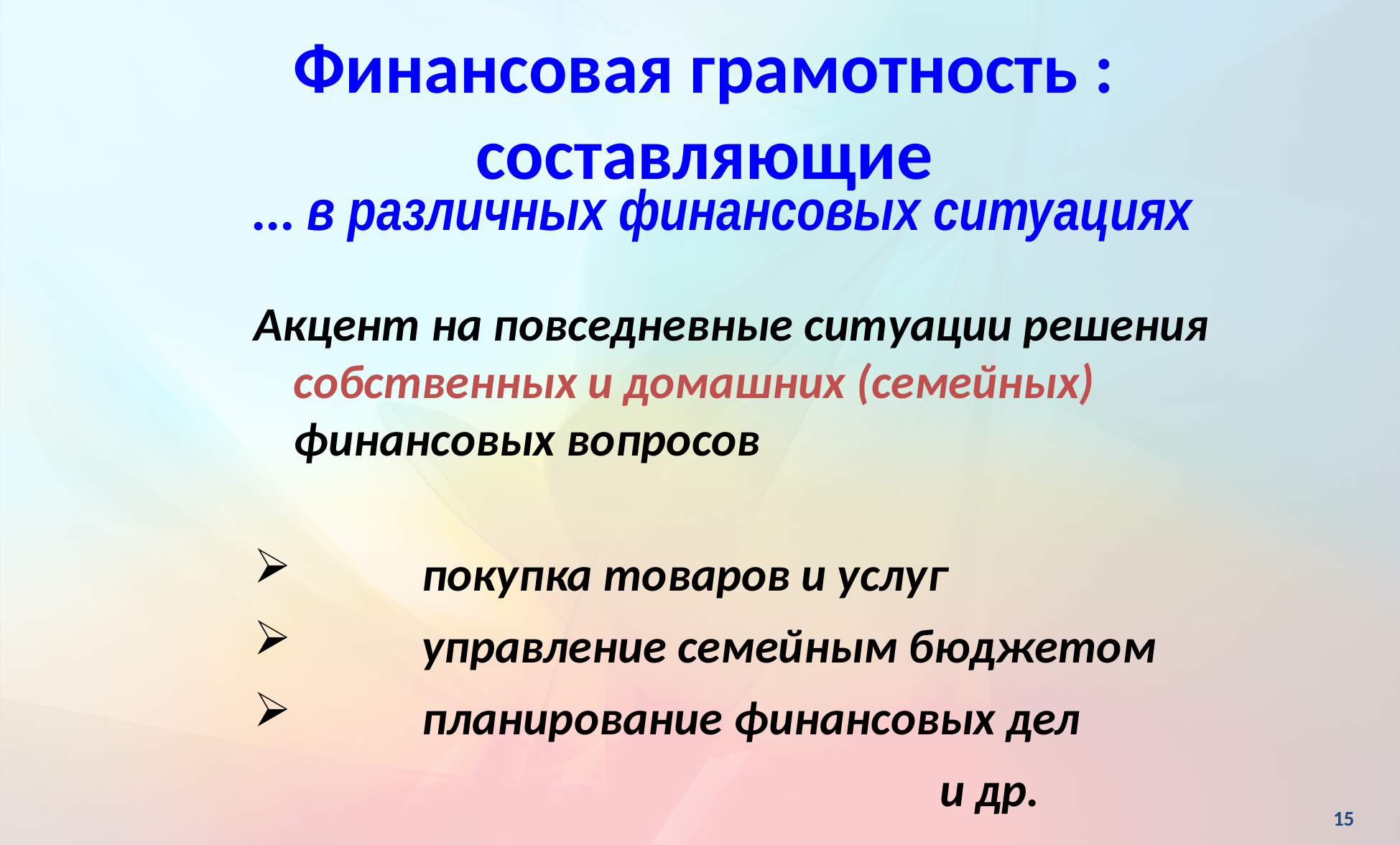

Финансовая грамотность : составляющие
… в различных финансовых ситуациях

Акцент на повседневные ситуации решения собственных и домашних (семейных) финансовых вопросов

	покупка товаров и услуг
	управление семейным бюджетом
	планирование финансовых дел
							и др.

15